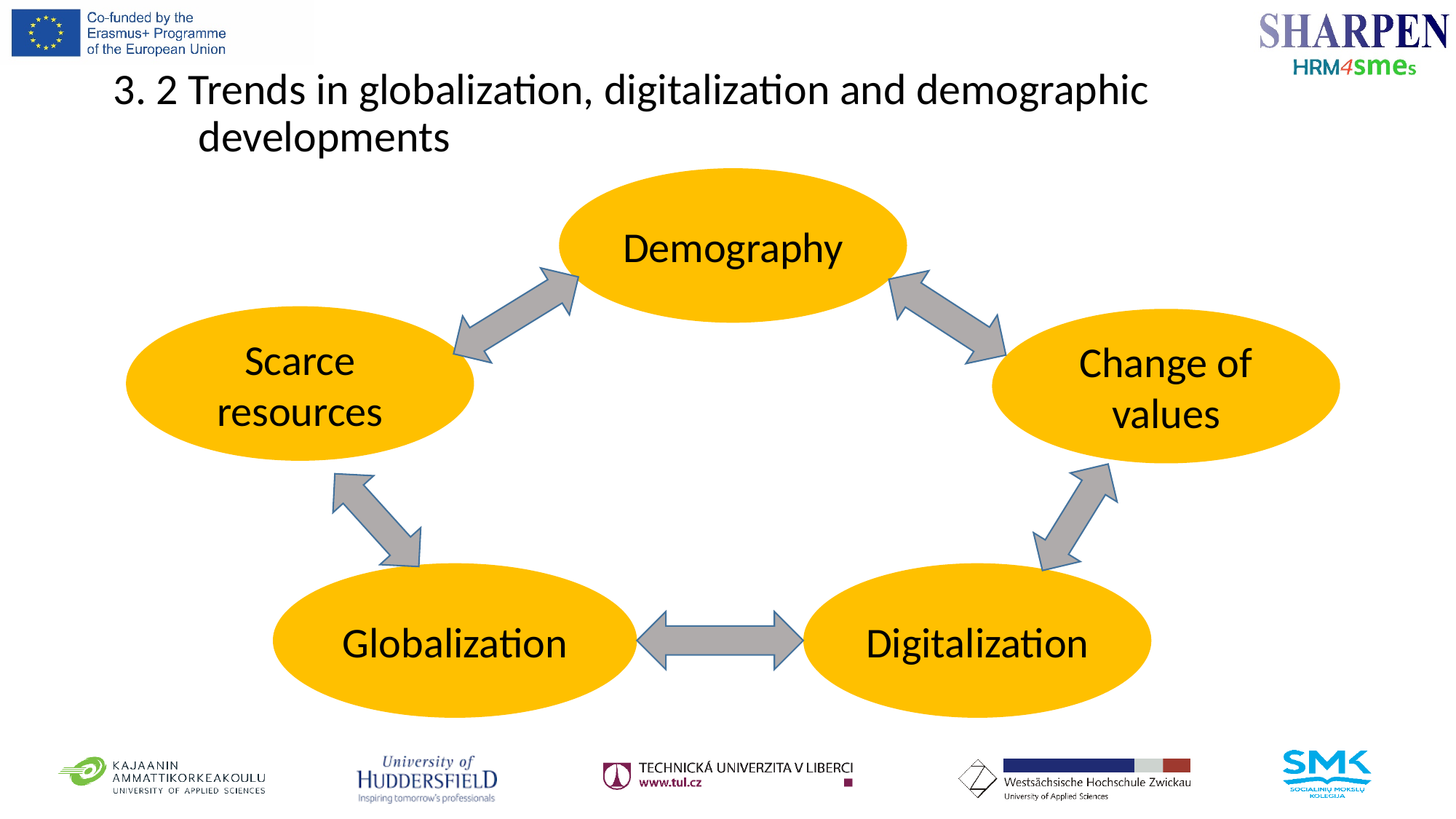

# 3. 2 Trends in globalization, digitalization and demographic developments
Demography

Scarce resources
Change of values

Globalization
Digitalization